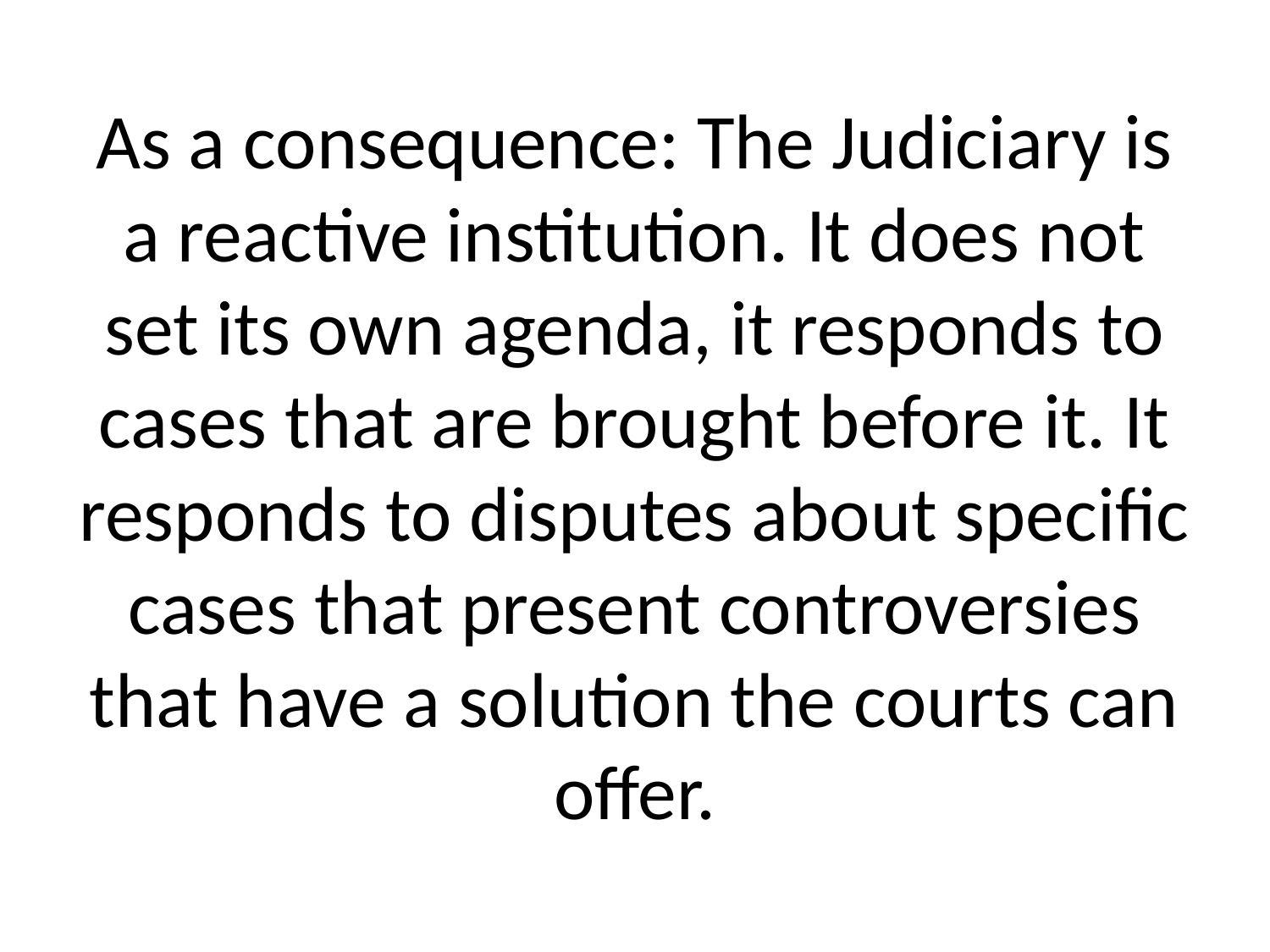

# As a consequence: The Judiciary is a reactive institution. It does not set its own agenda, it responds to cases that are brought before it. It responds to disputes about specific cases that present controversies that have a solution the courts can offer.